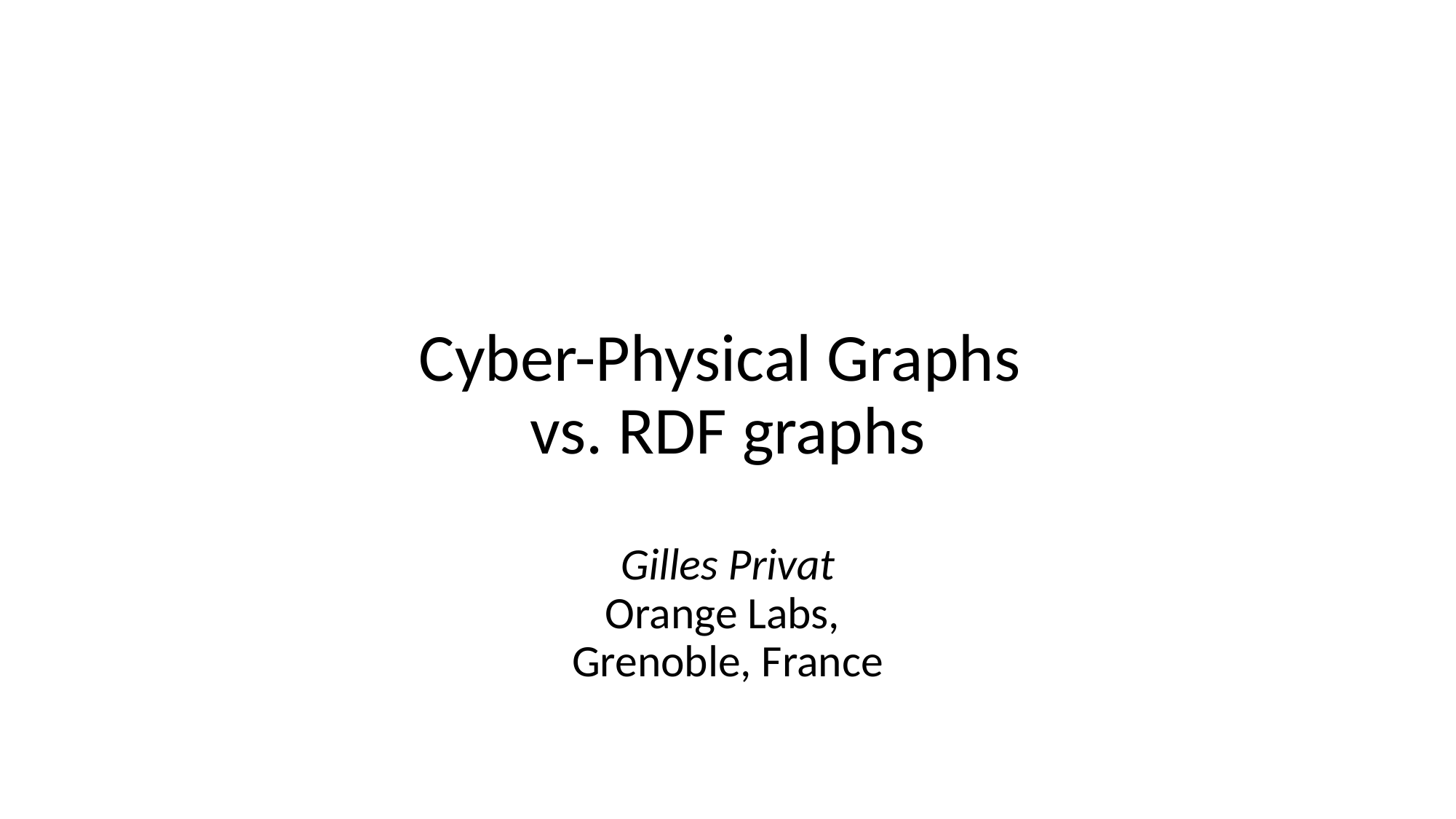

# Cyber-Physical Graphs vs. RDF graphs Gilles Privat Orange Labs, Grenoble, France